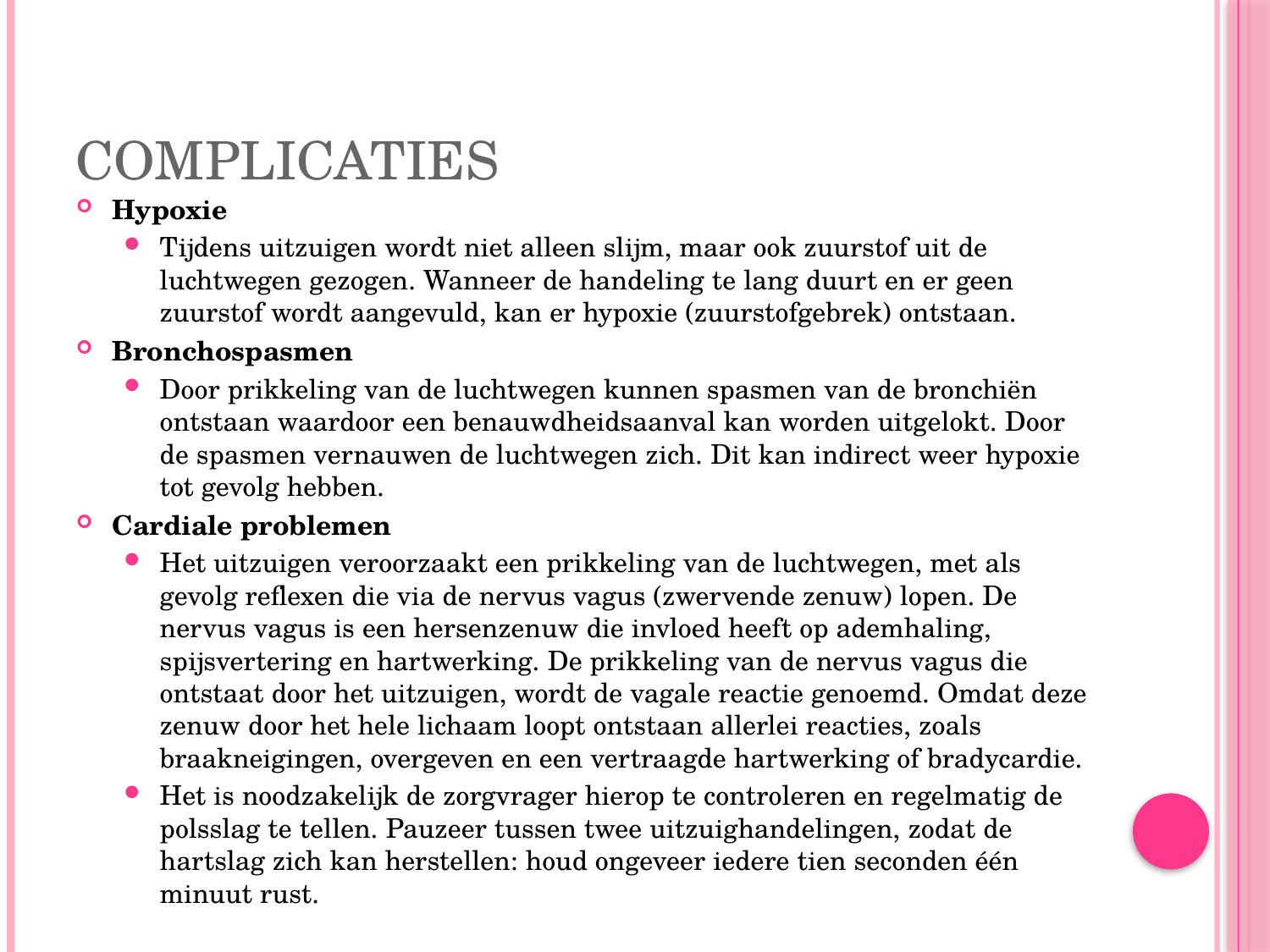

# Complicaties
Hypoxie
Tijdens uitzuigen wordt niet alleen slijm, maar ook zuurstof uit de luchtwegen gezogen. Wanneer de handeling te lang duurt en er geen zuurstof wordt aangevuld, kan er hypoxie (zuurstofgebrek) ontstaan.
Bronchospasmen
Door prikkeling van de luchtwegen kunnen spasmen van de bronchiën ontstaan waardoor een benauwdheidsaanval kan worden uitgelokt. Door de spasmen vernauwen de luchtwegen zich. Dit kan indirect weer hypoxie tot gevolg hebben.
Cardiale problemen
Het uitzuigen veroorzaakt een prikkeling van de luchtwegen, met als gevolg reflexen die via de nervus vagus (zwervende zenuw) lopen. De nervus vagus is een hersenzenuw die invloed heeft op ademhaling, spijsvertering en hartwerking. De prikkeling van de nervus vagus die ontstaat door het uitzuigen, wordt de vagale reactie genoemd. Omdat deze zenuw door het hele lichaam loopt ontstaan allerlei reacties, zoals braakneigingen, overgeven en een vertraagde hartwerking of bradycardie.
Het is noodzakelijk de zorgvrager hierop te controleren en regelmatig de polsslag te tellen. Pauzeer tussen twee uitzuighandelingen, zodat de hartslag zich kan herstellen: houd ongeveer iedere tien seconden één minuut rust.